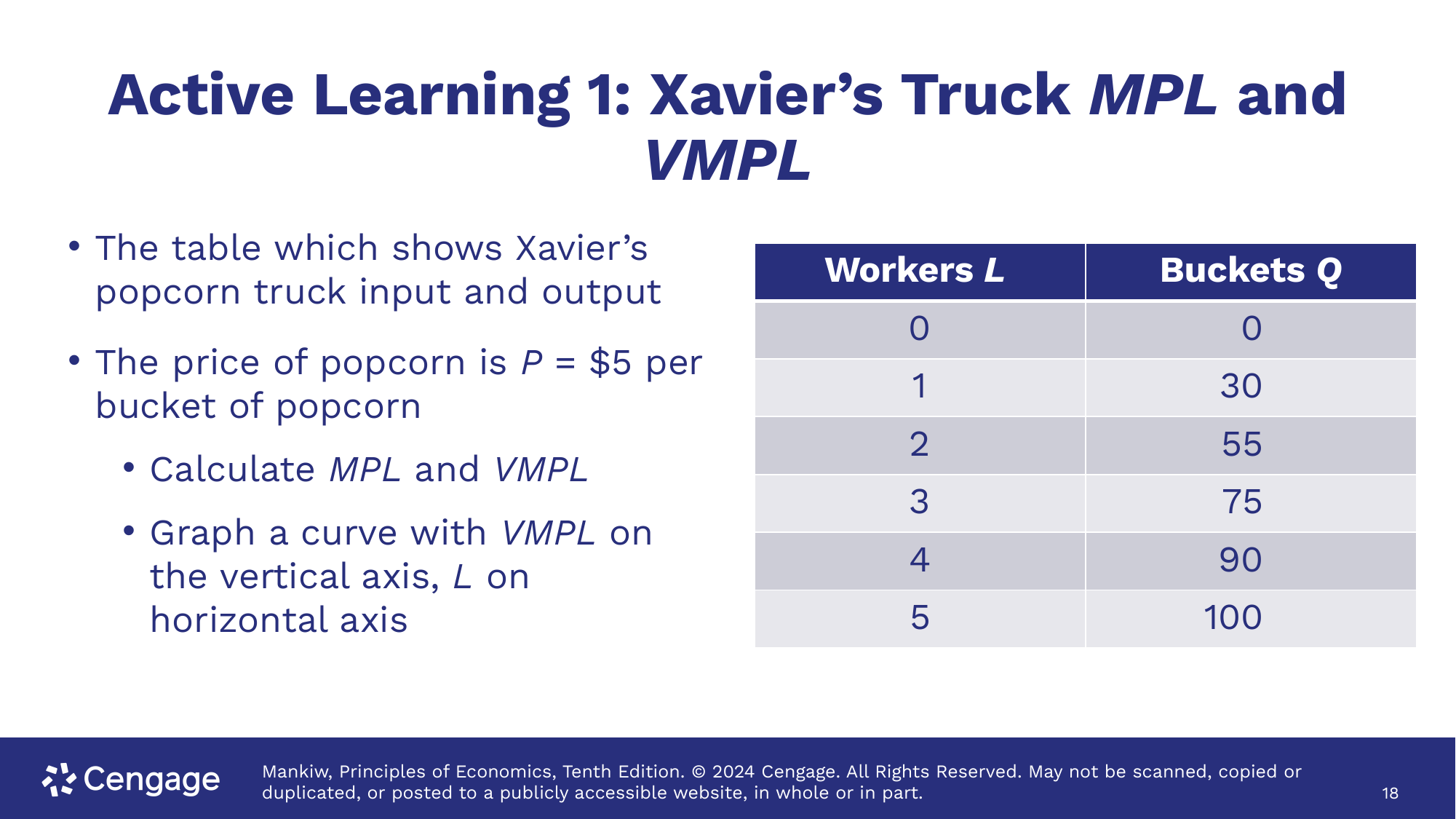

# Active Learning 1: Xavier’s Truck MPL and VMPL
The table which shows Xavier’s popcorn truck input and output
The price of popcorn is P = $5 per bucket of popcorn
Calculate MPL and VMPL
Graph a curve with VMPL on the vertical axis, L on horizontal axis
| Workers L | Buckets Q |
| --- | --- |
| 0 | 0 |
| 1 | 30 |
| 2 | 55 |
| 3 | 75 |
| 4 | 90 |
| 5 | 100 |